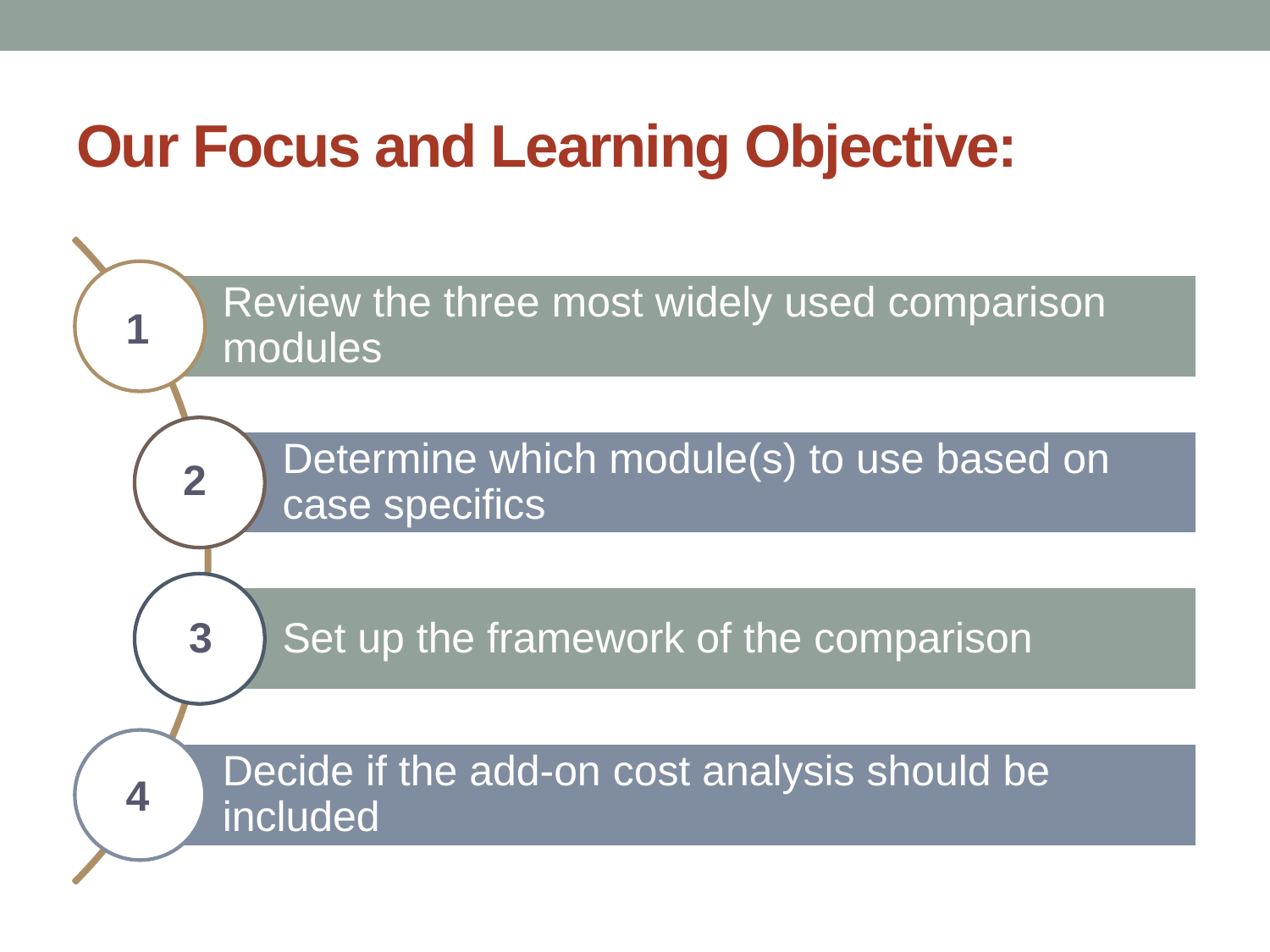

# Our Focus and Learning Objective:
Review the three most widely used comparison modules
Determine which module(s) to use based on case specifics
Set up the framework of the comparison
Decide if the add-on cost analysis should be included
1
2
 3
4